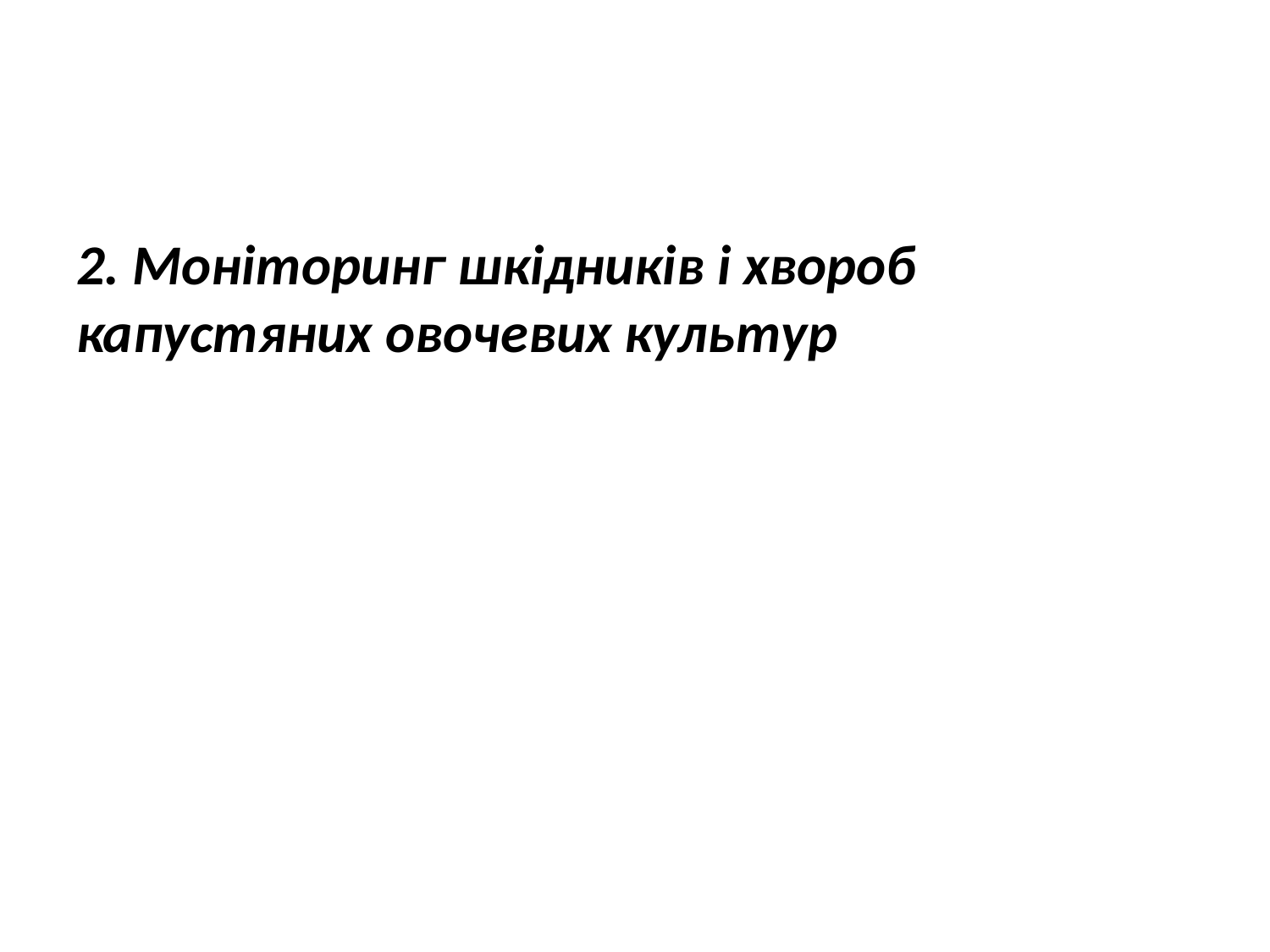

2. Моніторинг шкідників і хвороб капустяних овочевих культур